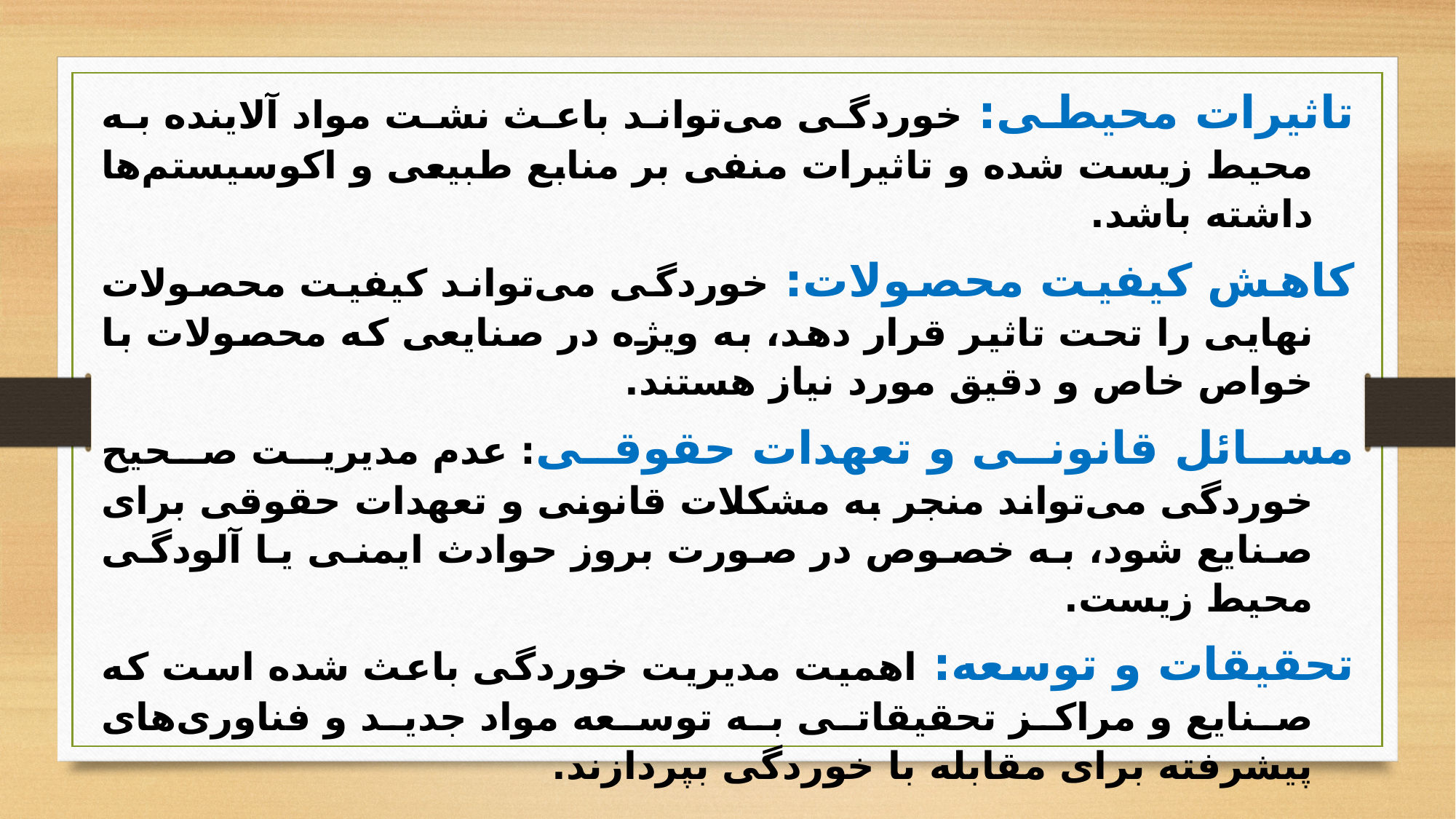

تاثیرات محیطی: خوردگی می‌تواند باعث نشت مواد آلاینده به محیط زیست شده و تاثیرات منفی بر منابع طبیعی و اکوسیستم‌ها داشته باشد.
کاهش کیفیت محصولات: خوردگی می‌تواند کیفیت محصولات نهایی را تحت تاثیر قرار دهد، به ویژه در صنایعی که محصولات با خواص خاص و دقیق مورد نیاز هستند.
مسائل قانونی و تعهدات حقوقی: عدم مدیریت صحیح خوردگی می‌تواند منجر به مشکلات قانونی و تعهدات حقوقی برای صنایع شود، به خصوص در صورت بروز حوادث ایمنی یا آلودگی محیط زیست.
تحقیقات و توسعه: اهمیت مدیریت خوردگی باعث شده است که صنایع و مراکز تحقیقاتی به توسعه مواد جدید و فناوری‌های پیشرفته برای مقابله با خوردگی بپردازند.